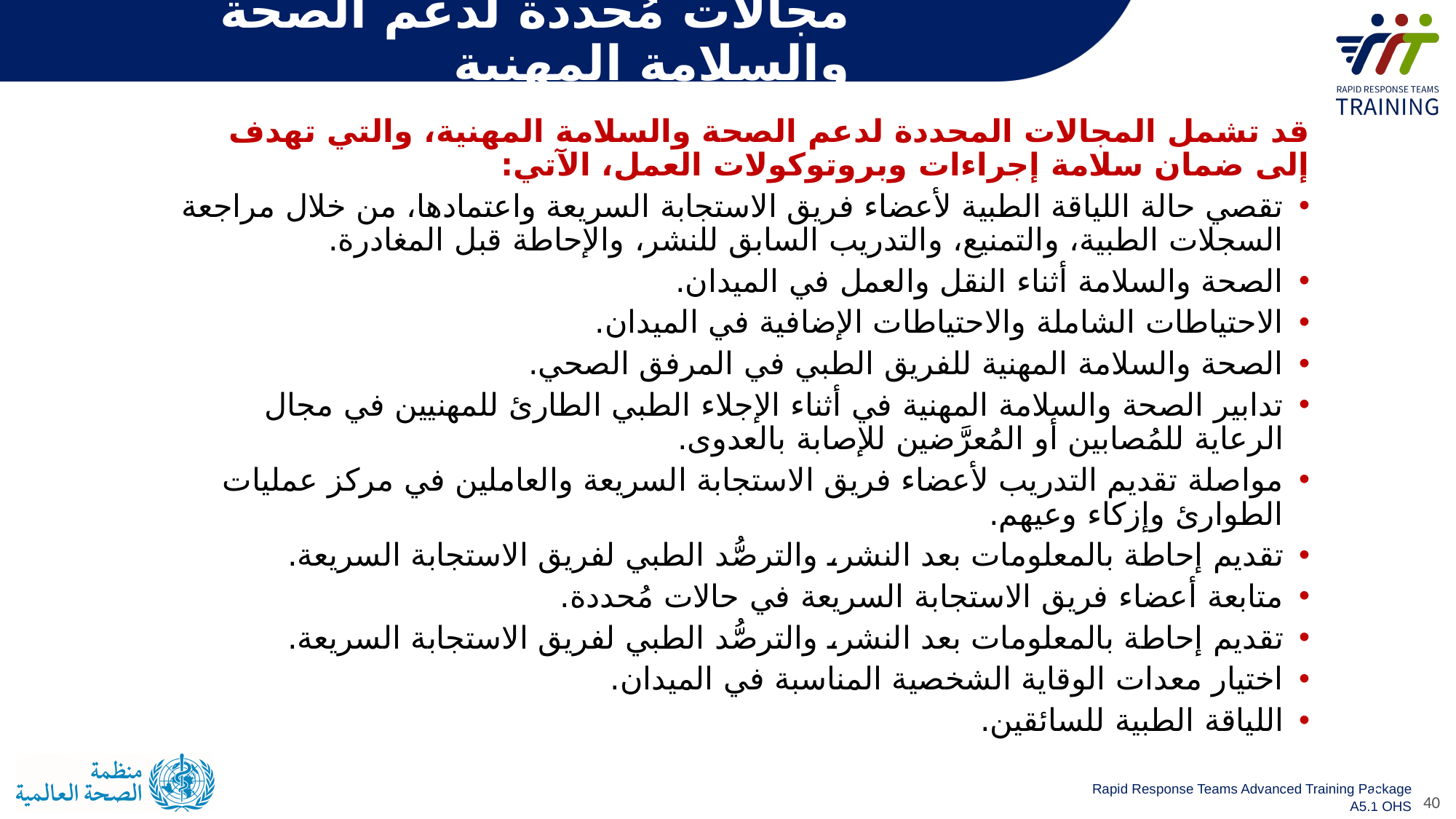

مجالات مُحددة لدعم الصحة والسلامة المهنية
قد تشمل المجالات المحددة لدعم الصحة والسلامة المهنية، والتي تهدف إلى ضمان سلامة إجراءات وبروتوكولات العمل، الآتي:
تقصي حالة اللياقة الطبية لأعضاء فريق الاستجابة السريعة واعتمادها، من خلال مراجعة السجلات الطبية، والتمنيع، والتدريب السابق للنشر، والإحاطة قبل المغادرة.
الصحة والسلامة أثناء النقل والعمل في الميدان.
الاحتياطات الشاملة والاحتياطات الإضافية في الميدان.
الصحة والسلامة المهنية للفريق الطبي في المرفق الصحي.
تدابير الصحة والسلامة المهنية في أثناء الإجلاء الطبي الطارئ للمهنيين في مجال الرعاية للمُصابين أو المُعرَّضين للإصابة بالعدوى.
مواصلة تقديم التدريب لأعضاء فريق الاستجابة السريعة والعاملين في مركز عمليات الطوارئ وإزكاء وعيهم.
تقديم إحاطة بالمعلومات بعد النشر، والترصُّد الطبي لفريق الاستجابة السريعة.
متابعة أعضاء فريق الاستجابة السريعة في حالات مُحددة.
تقديم إحاطة بالمعلومات بعد النشر، والترصُّد الطبي لفريق الاستجابة السريعة.
اختيار معدات الوقاية الشخصية المناسبة في الميدان.
اللياقة الطبية للسائقين.
40